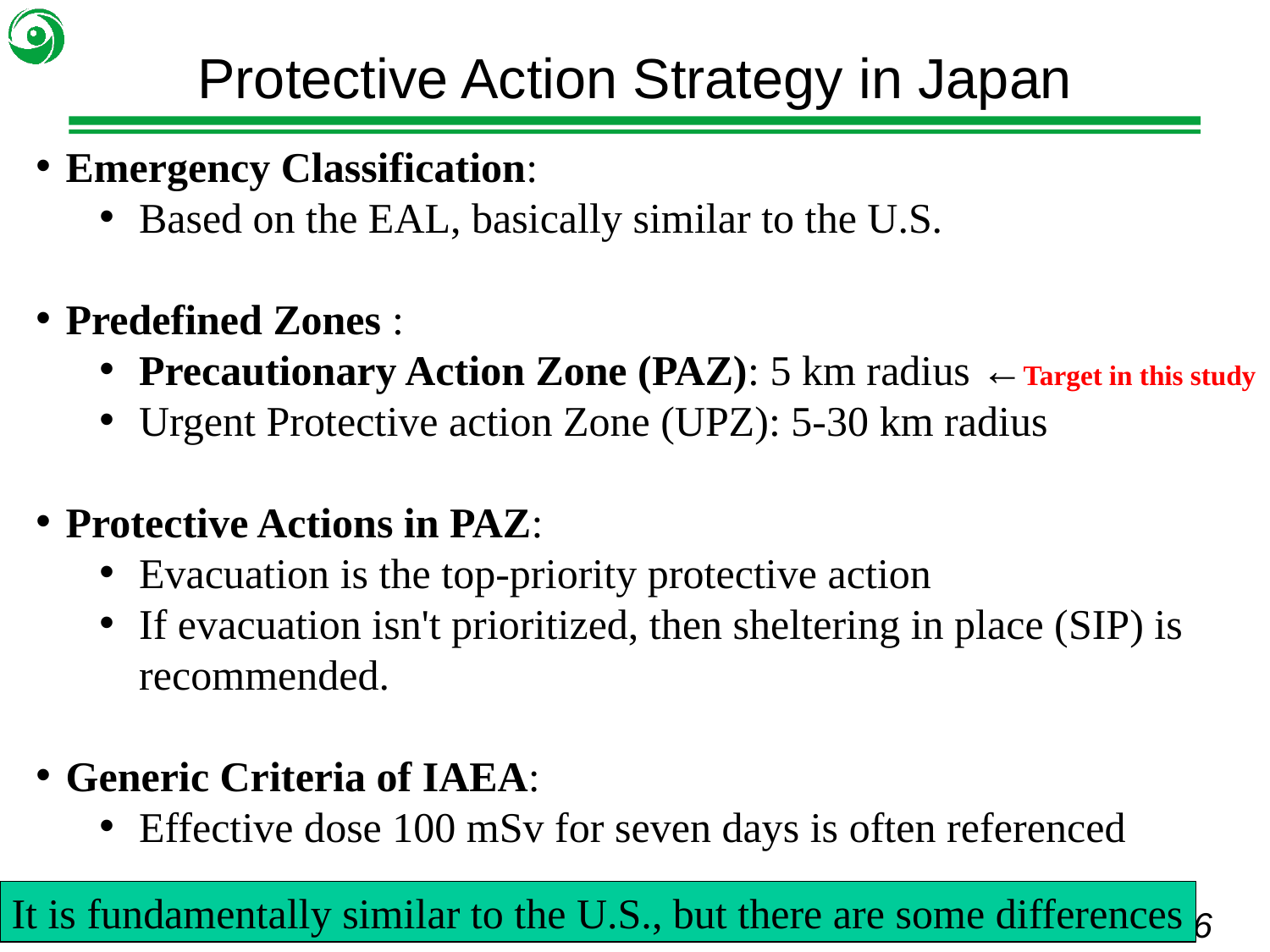

# Protective Action Strategy in Japan
Emergency Classification:
Based on the EAL, basically similar to the U.S.

Predefined Zones :
Precautionary Action Zone (PAZ): 5 km radius ←Target in this study
Urgent Protective action Zone (UPZ): 5-30 km radius

Protective Actions in PAZ:
Evacuation is the top-priority protective action
If evacuation isn't prioritized, then sheltering in place (SIP) is recommended.

Generic Criteria of IAEA:
Effective dose 100 mSv for seven days is often referenced

It is fundamentally similar to the U.S., but there are some differences